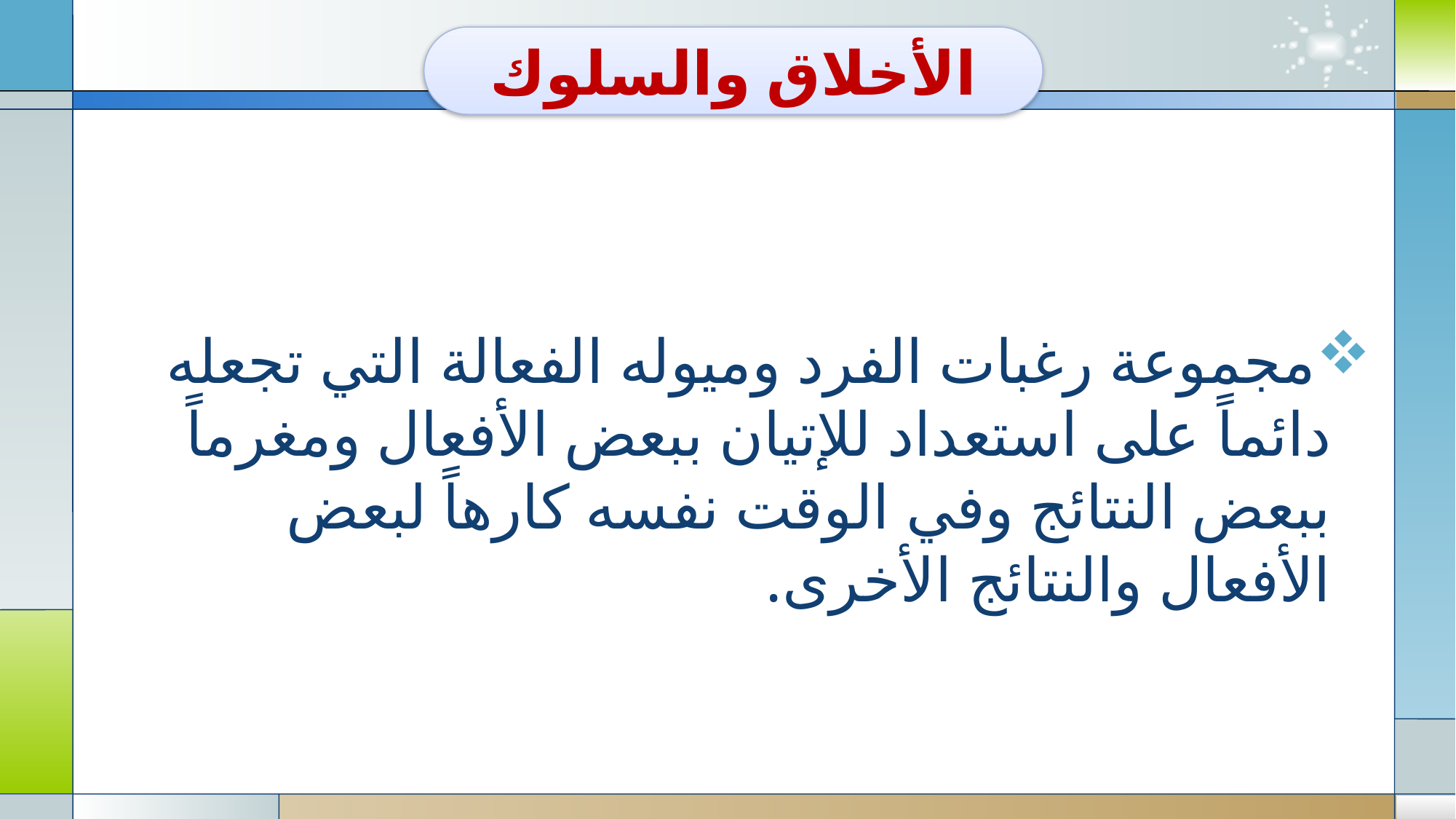

الأخلاق والسلوك
مجموعة رغبات الفرد وميوله الفعالة التي تجعله دائماً على استعداد للإتيان ببعض الأفعال ومغرماً ببعض النتائج وفي الوقت نفسه كارهاً لبعض الأفعال والنتائج الأخرى.